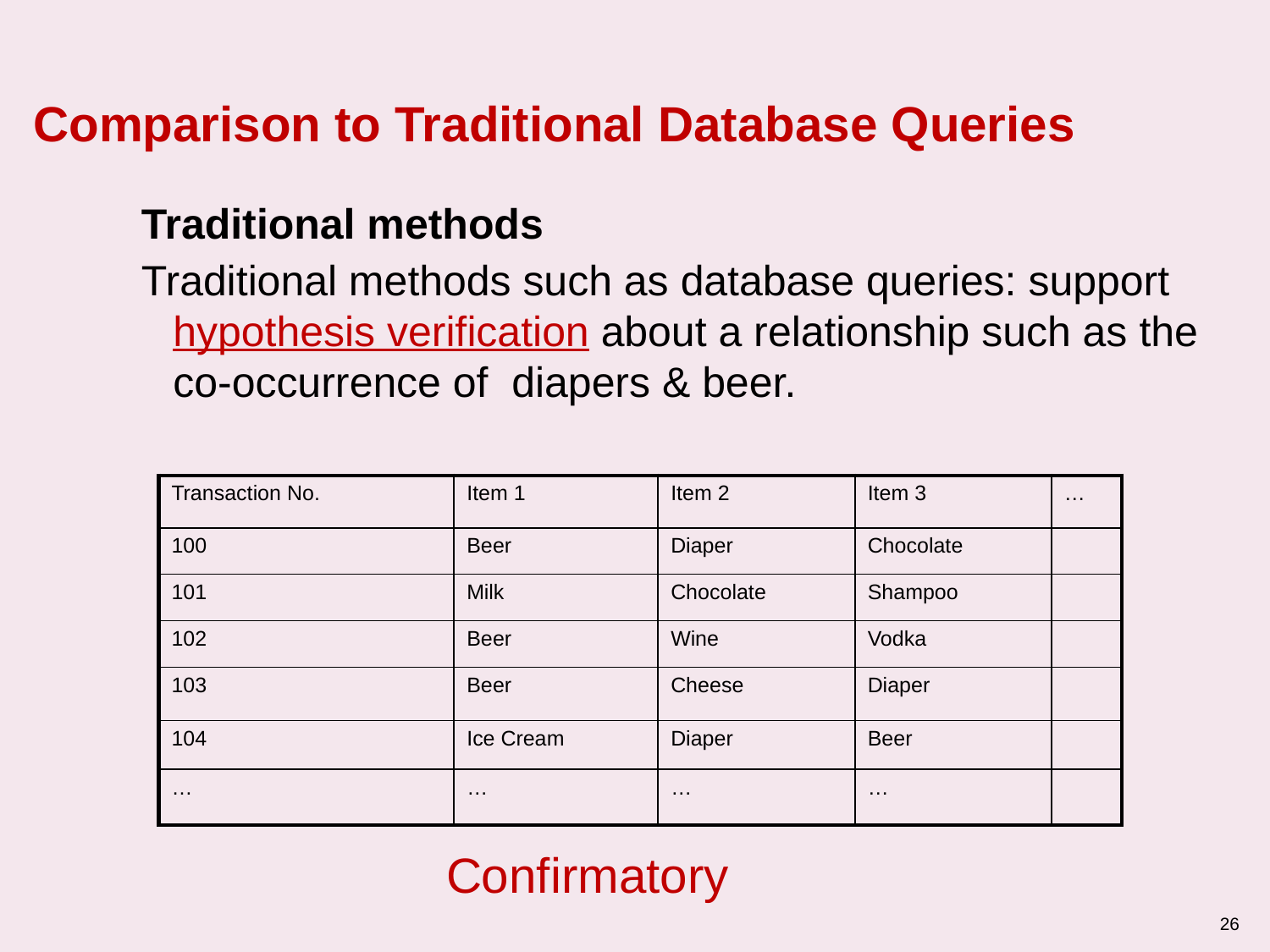

# Comparison to Traditional Database Queries
Traditional methods
Traditional methods such as database queries: support hypothesis verification about a relationship such as the co-occurrence of  diapers & beer.

| Transaction No. | Item 1 | Item 2 | Item 3 | … |
| --- | --- | --- | --- | --- |
| 100 | Beer | Diaper | Chocolate |  |
| 101 | Milk | Chocolate | Shampoo |  |
| 102 | Beer | Wine | Vodka |  |
| 103 | Beer | Cheese | Diaper |  |
| 104 | Ice Cream | Diaper | Beer |  |
| … | … | … | … |  |
Confirmatory
26